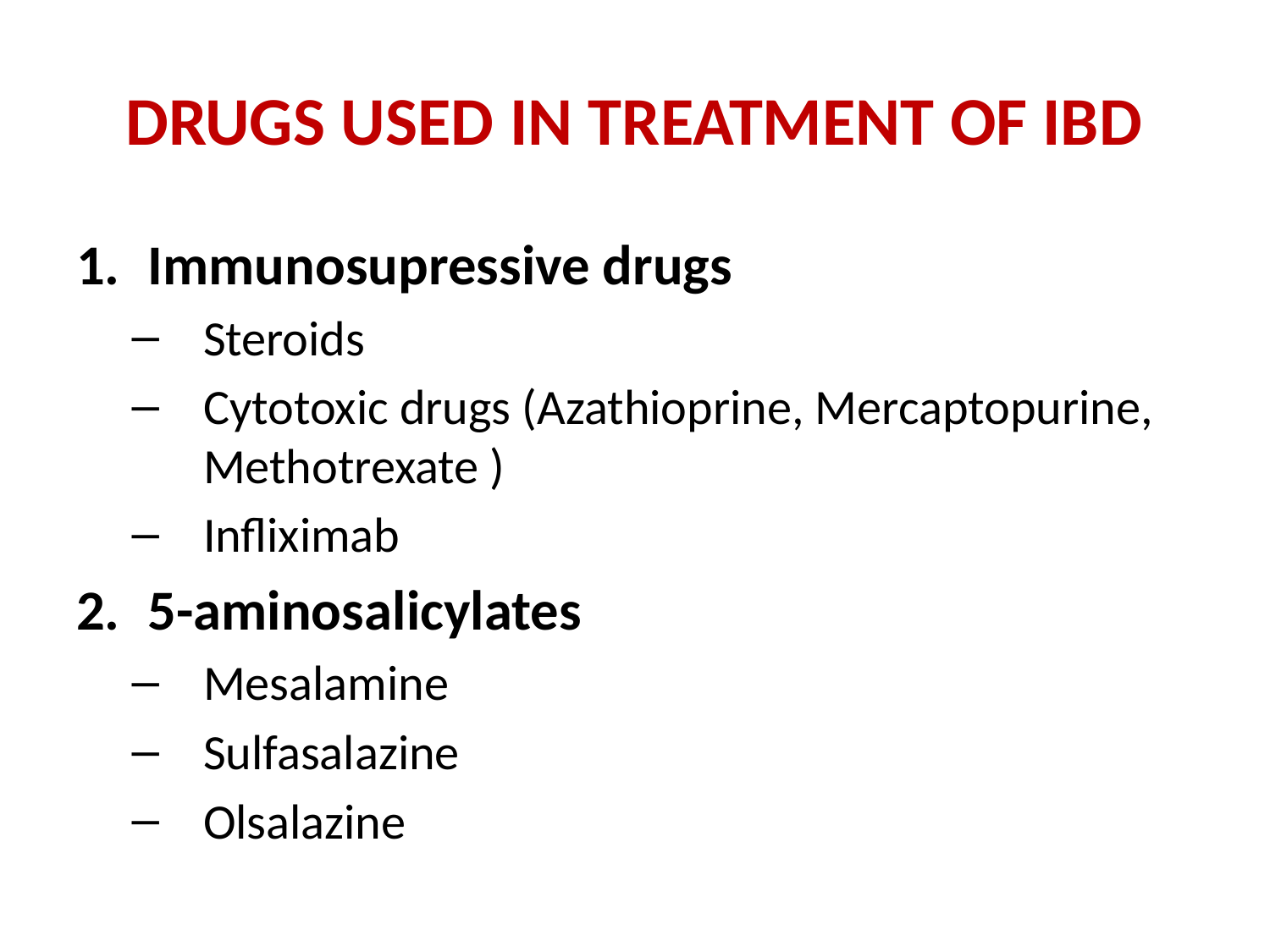

# DRUGS USED IN TREATMENT OF IBD
Immunosupressive drugs
Steroids
Cytotoxic drugs (Azathioprine, Mercaptopurine, Methotrexate )
Infliximab
5-aminosalicylates
Mesalamine
Sulfasalazine
Olsalazine